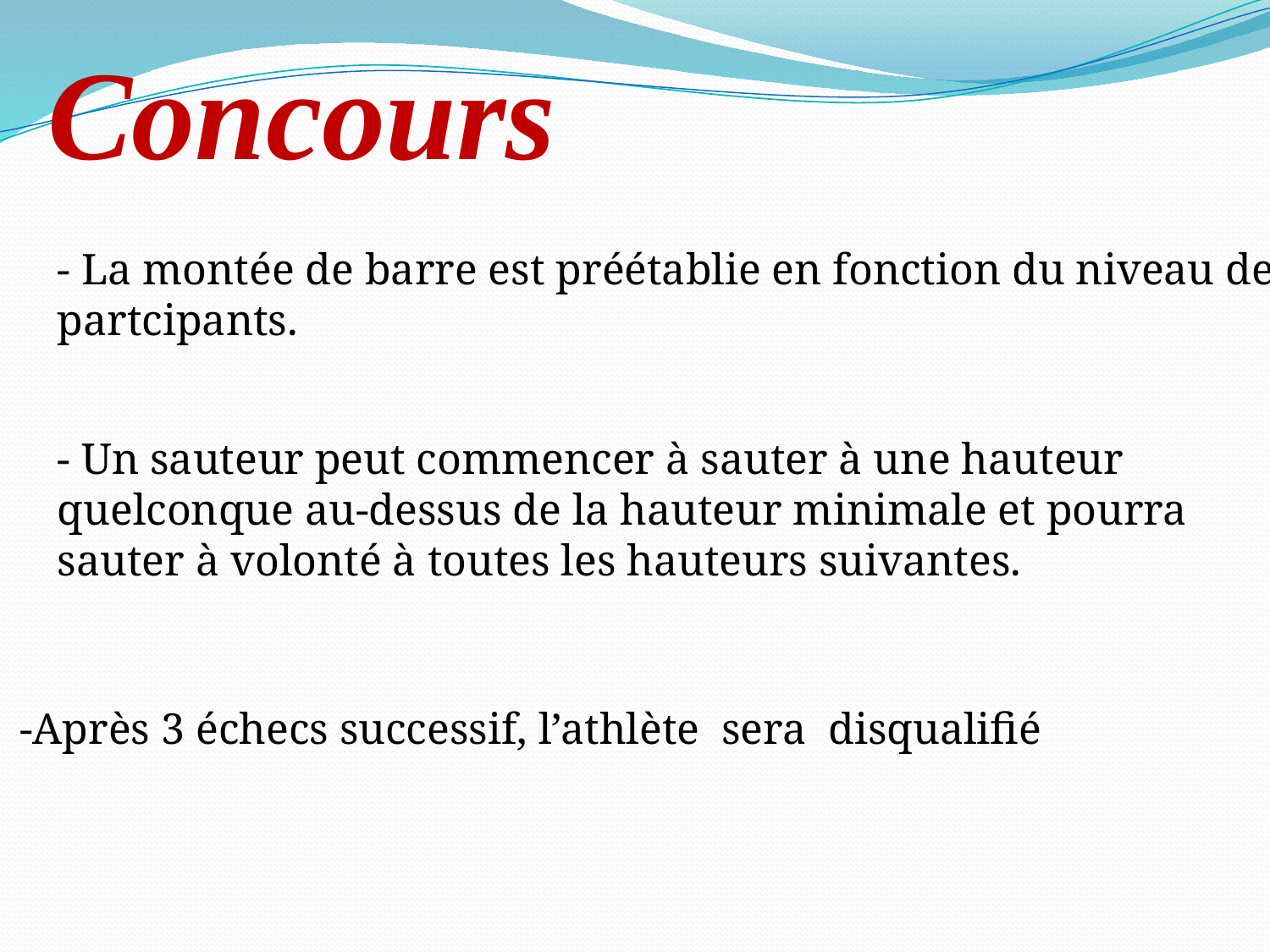

Concours
- La montée de barre est préétablie en fonction du niveau des partcipants.
- Un sauteur peut commencer à sauter à une hauteur quelconque au-dessus de la hauteur minimale et pourra sauter à volonté à toutes les hauteurs suivantes.
-Après 3 échecs successif, l’athlète  sera  disqualifié